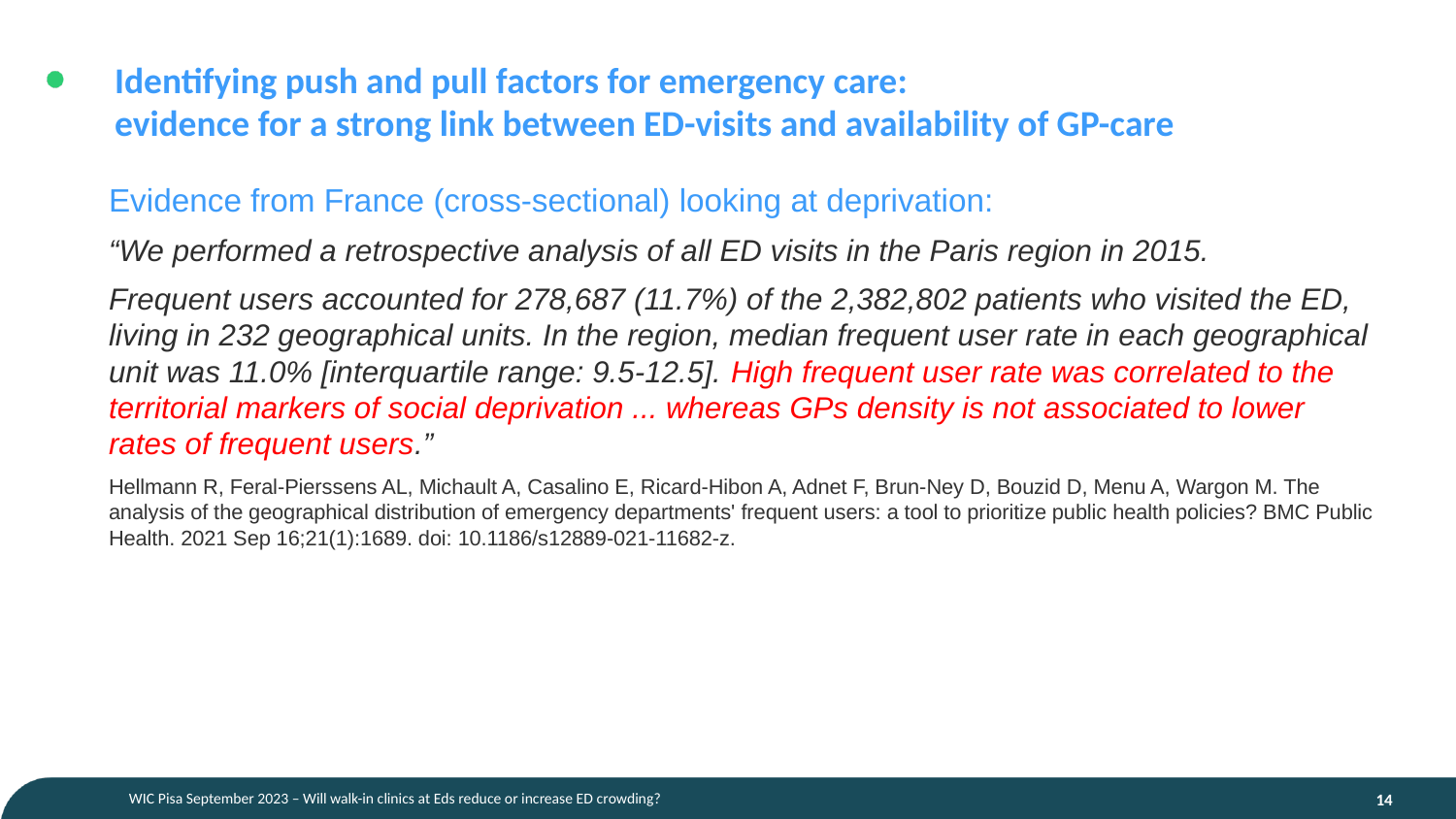

# Identifying push and pull factors for emergency care: evidence for a strong link between ED-visits and availability of GP-care
Evidence from France (cross-sectional) looking at deprivation:
“We performed a retrospective analysis of all ED visits in the Paris region in 2015.
Frequent users accounted for 278,687 (11.7%) of the 2,382,802 patients who visited the ED, living in 232 geographical units. In the region, median frequent user rate in each geographical unit was 11.0% [interquartile range: 9.5-12.5]. High frequent user rate was correlated to the territorial markers of social deprivation ... whereas GPs density is not associated to lower rates of frequent users.”
Hellmann R, Feral-Pierssens AL, Michault A, Casalino E, Ricard-Hibon A, Adnet F, Brun-Ney D, Bouzid D, Menu A, Wargon M. The analysis of the geographical distribution of emergency departments' frequent users: a tool to prioritize public health policies? BMC Public Health. 2021 Sep 16;21(1):1689. doi: 10.1186/s12889-021-11682-z.
WIC Pisa September 2023 – Will walk-in clinics at Eds reduce or increase ED crowding?